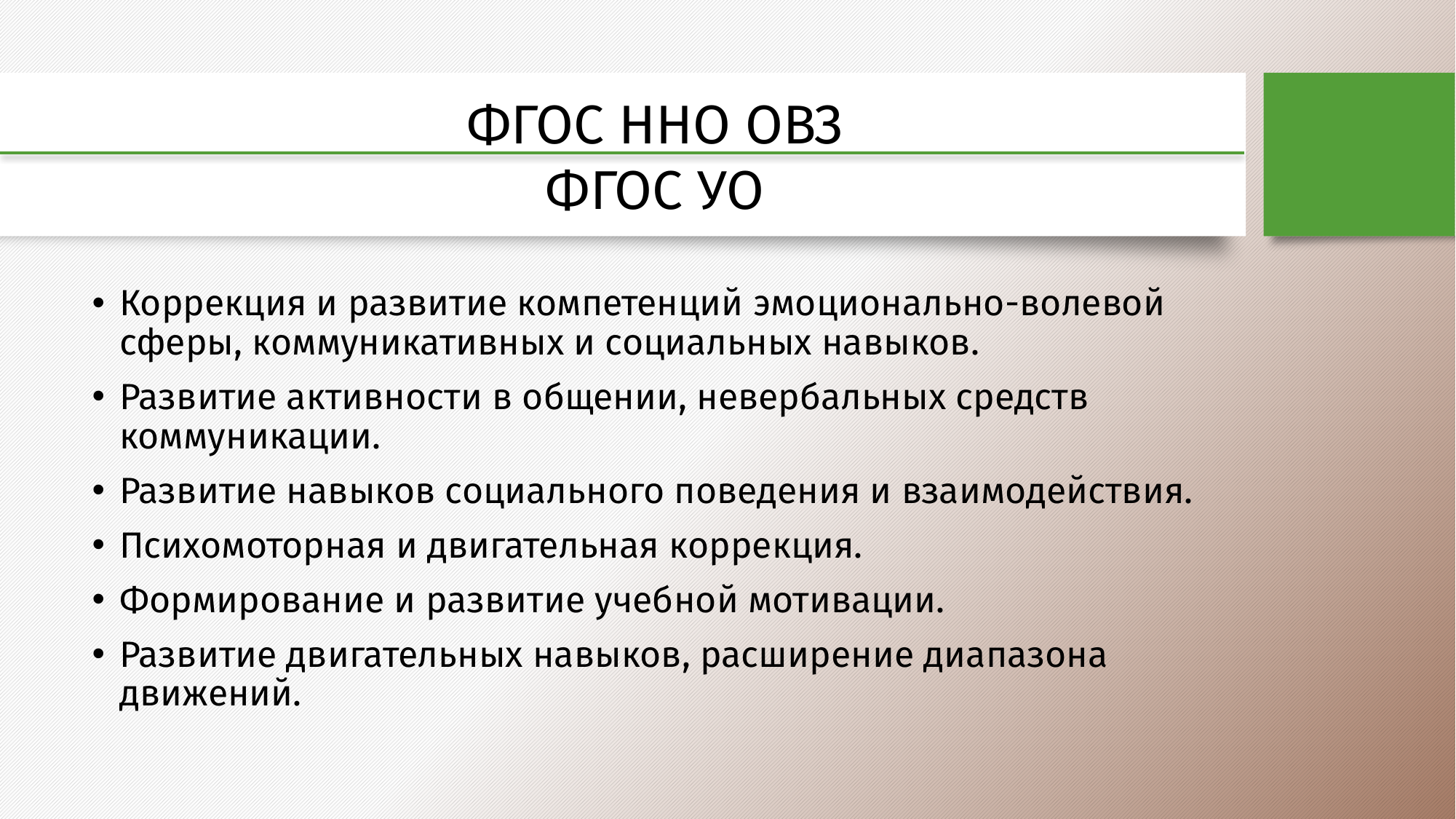

# ФГОС ННО ОВЗ ФГОС УО
Коррекция и развитие компетенций эмоционально-волевой сферы, коммуникативных и социальных навыков.
Развитие активности в общении, невербальных средств коммуникации.
Развитие навыков социального поведения и взаимодействия.
Психомоторная и двигательная коррекция.
Формирование и развитие учебной мотивации.
Развитие двигательных навыков, расширение диапазона движений.